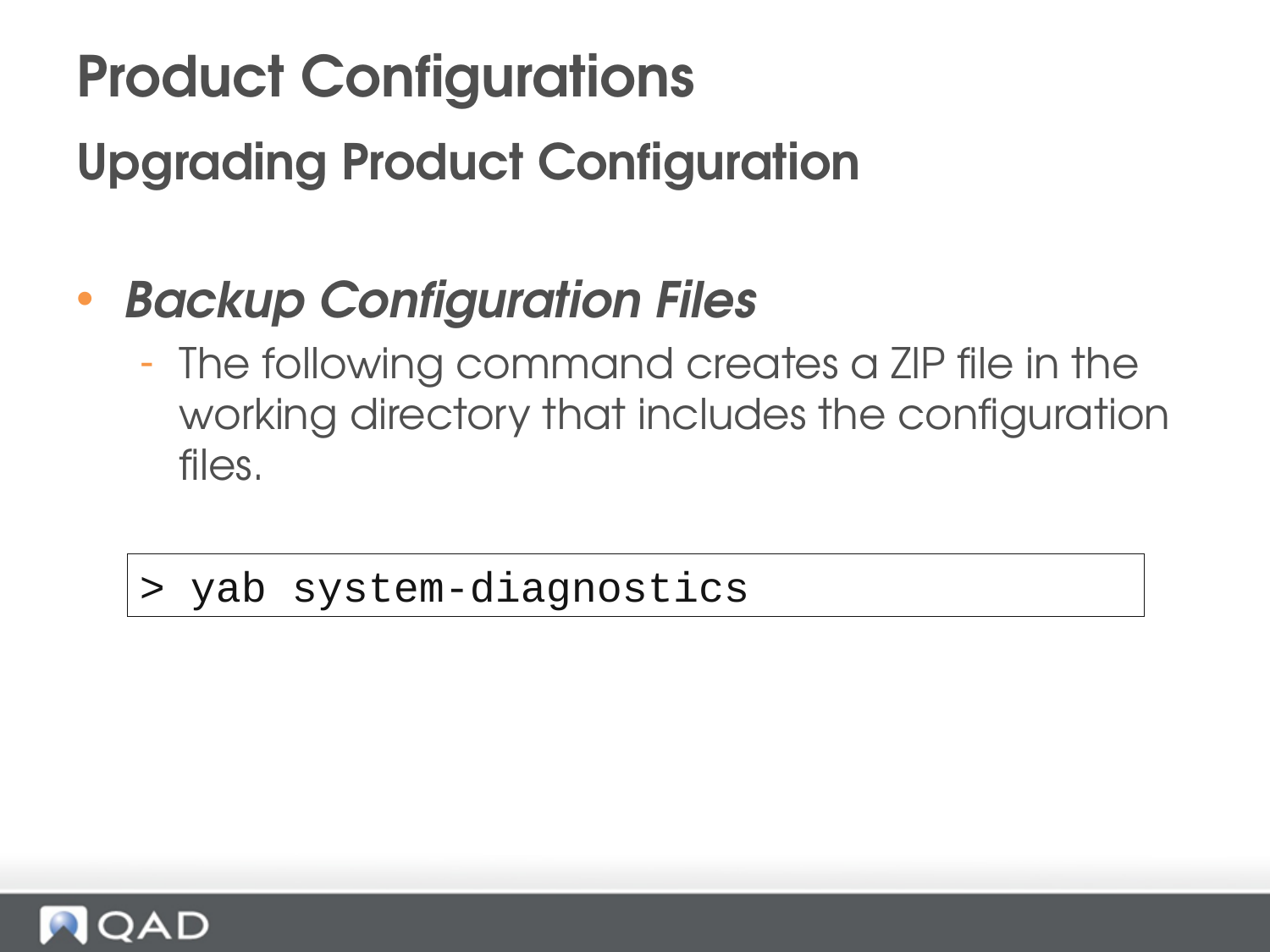

# Product Configurations
Upgrading Product Configuration

Backup Configuration Files
The following command creates a ZIP file in the working directory that includes the configuration files.
> yab system-diagnostics